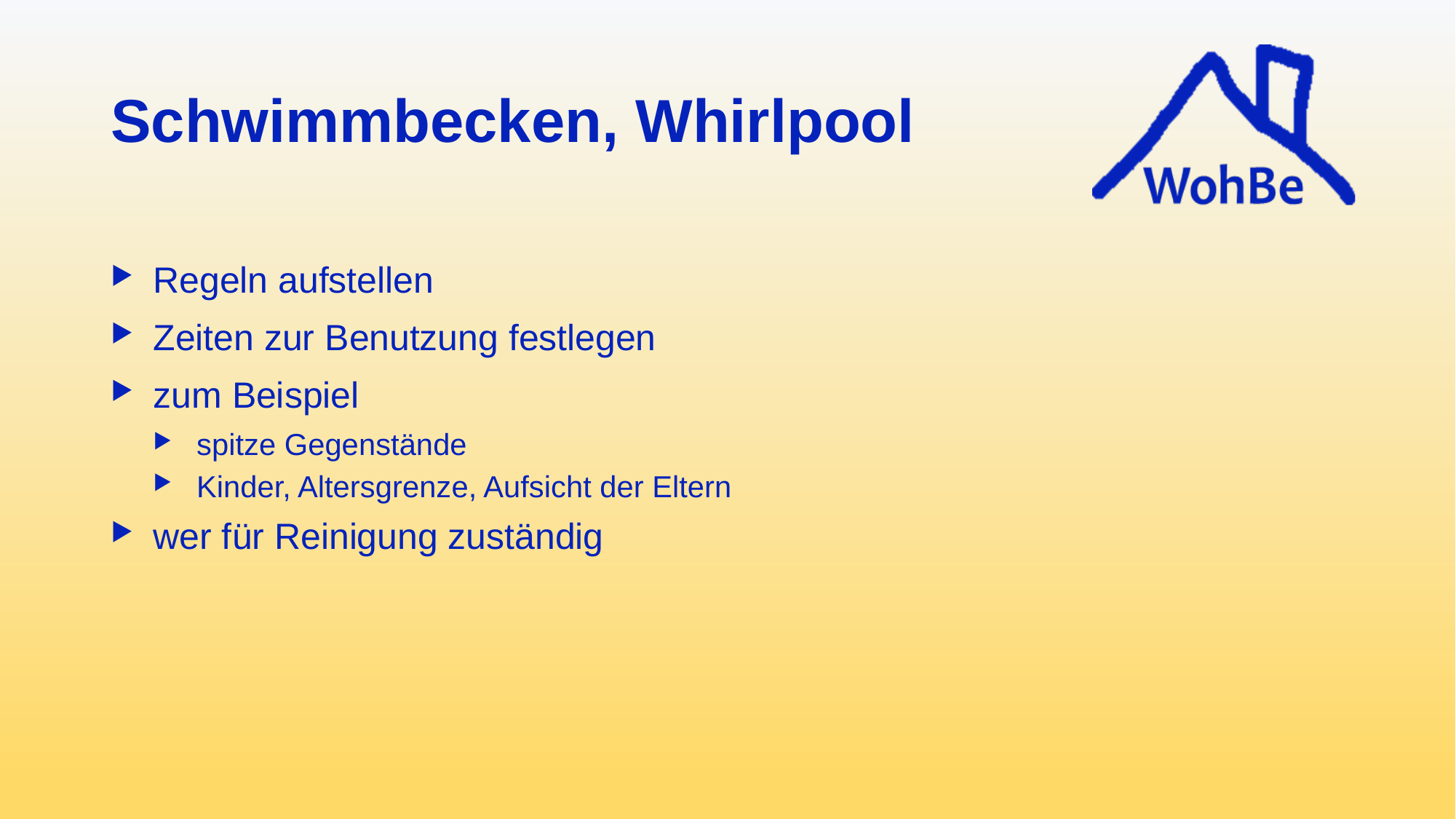

# Schwimmbecken, Whirlpool
Regeln aufstellen
Zeiten zur Benutzung festlegen
zum Beispiel
spitze Gegenstände
Kinder, Altersgrenze, Aufsicht der Eltern
wer für Reinigung zuständig